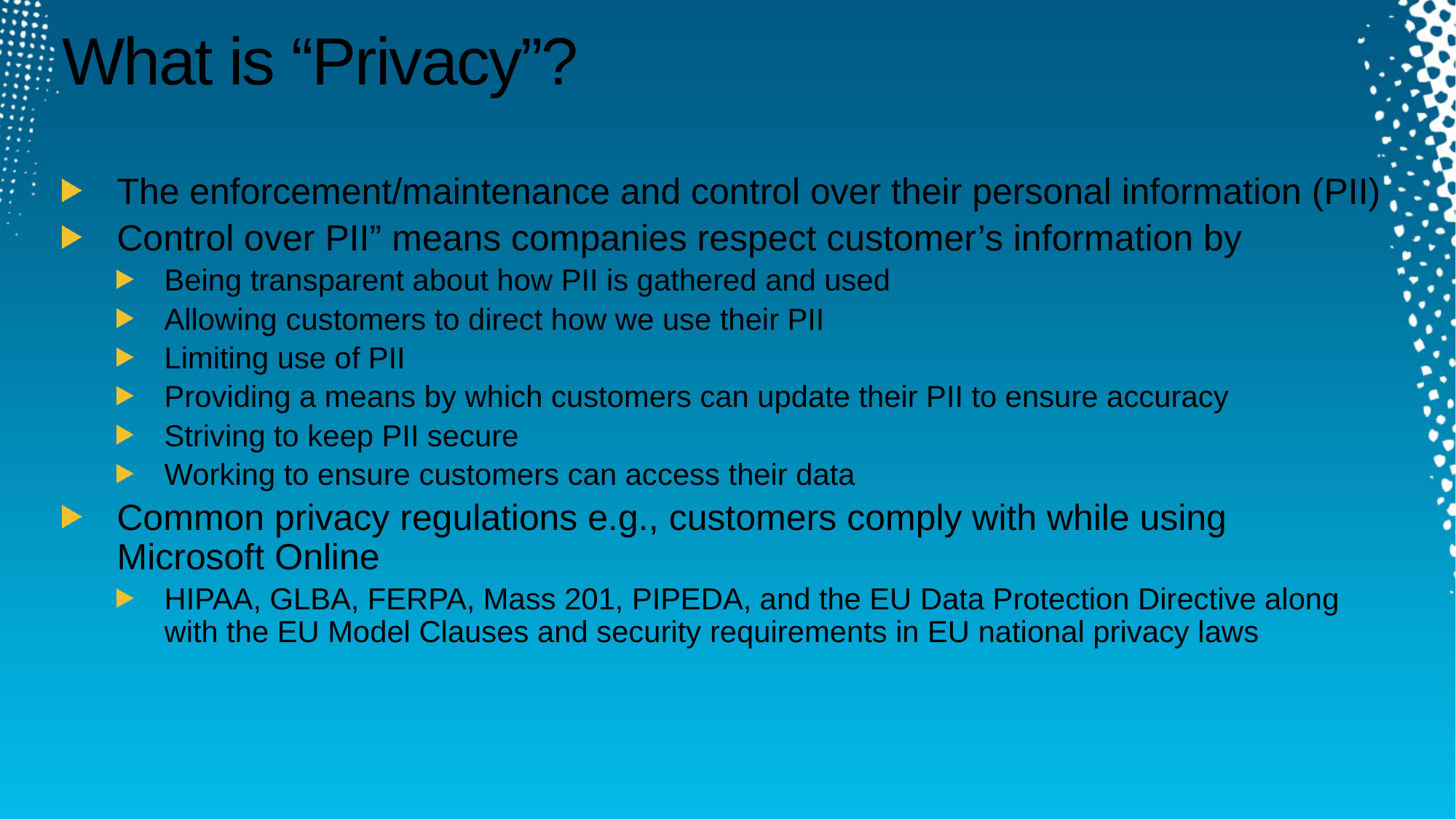

# What is “Privacy”?
The enforcement/maintenance and control over their personal information (PII)
Control over PII” means companies respect customer’s information by
Being transparent about how PII is gathered and used
Allowing customers to direct how we use their PII
Limiting use of PII
Providing a means by which customers can update their PII to ensure accuracy
Striving to keep PII secure
Working to ensure customers can access their data
Common privacy regulations e.g., customers comply with while using
Microsoft Online
HIPAA, GLBA, FERPA, Mass 201, PIPEDA, and the EU Data Protection Directive along
with the EU Model Clauses and security requirements in EU national privacy laws